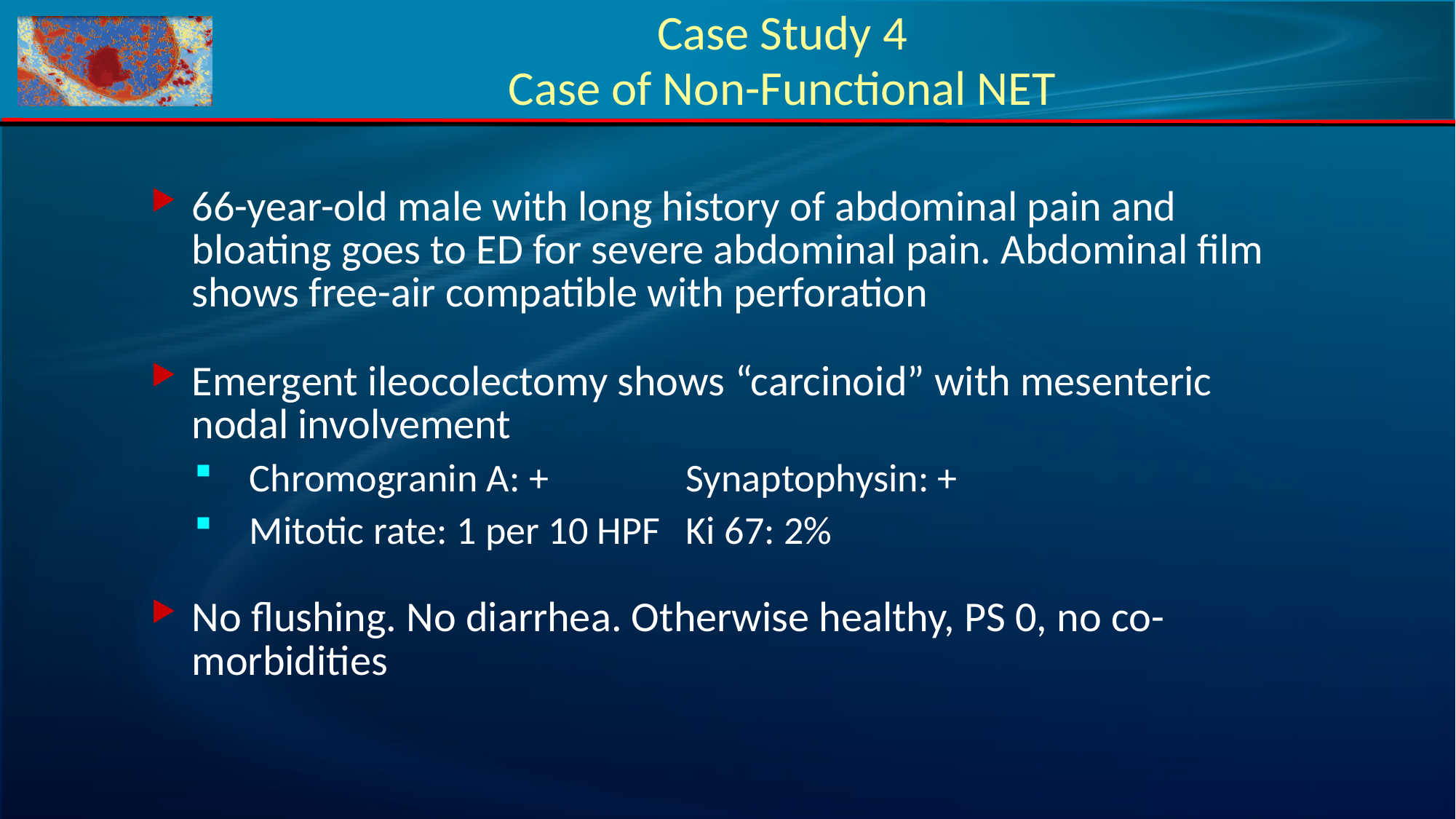

# Case Study 4 Case of Non-Functional NET
66-year-old male with long history of abdominal pain and bloating goes to ED for severe abdominal pain. Abdominal film shows free-air compatible with perforation
Emergent ileocolectomy shows “carcinoid” with mesenteric nodal involvement
Chromogranin A: +		Synaptophysin: +
Mitotic rate: 1 per 10 HPF	Ki 67: 2%
No flushing. No diarrhea. Otherwise healthy, PS 0, no co-morbidities